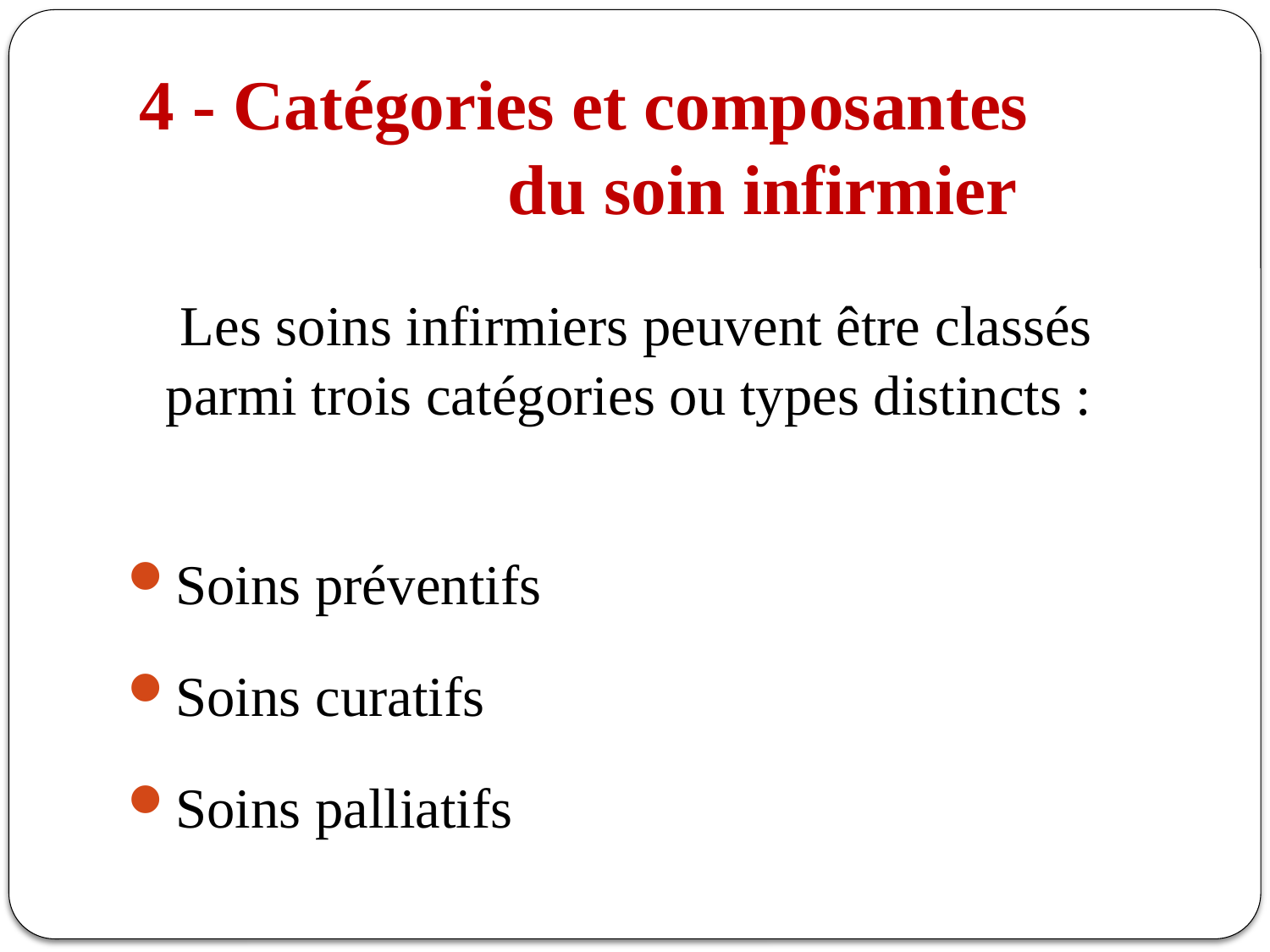

# 4 - Catégories et composantes du soin infirmier
   Les soins infirmiers peuvent être classés parmi trois catégories ou types distincts :

Soins préventifs
Soins curatifs
Soins palliatifs